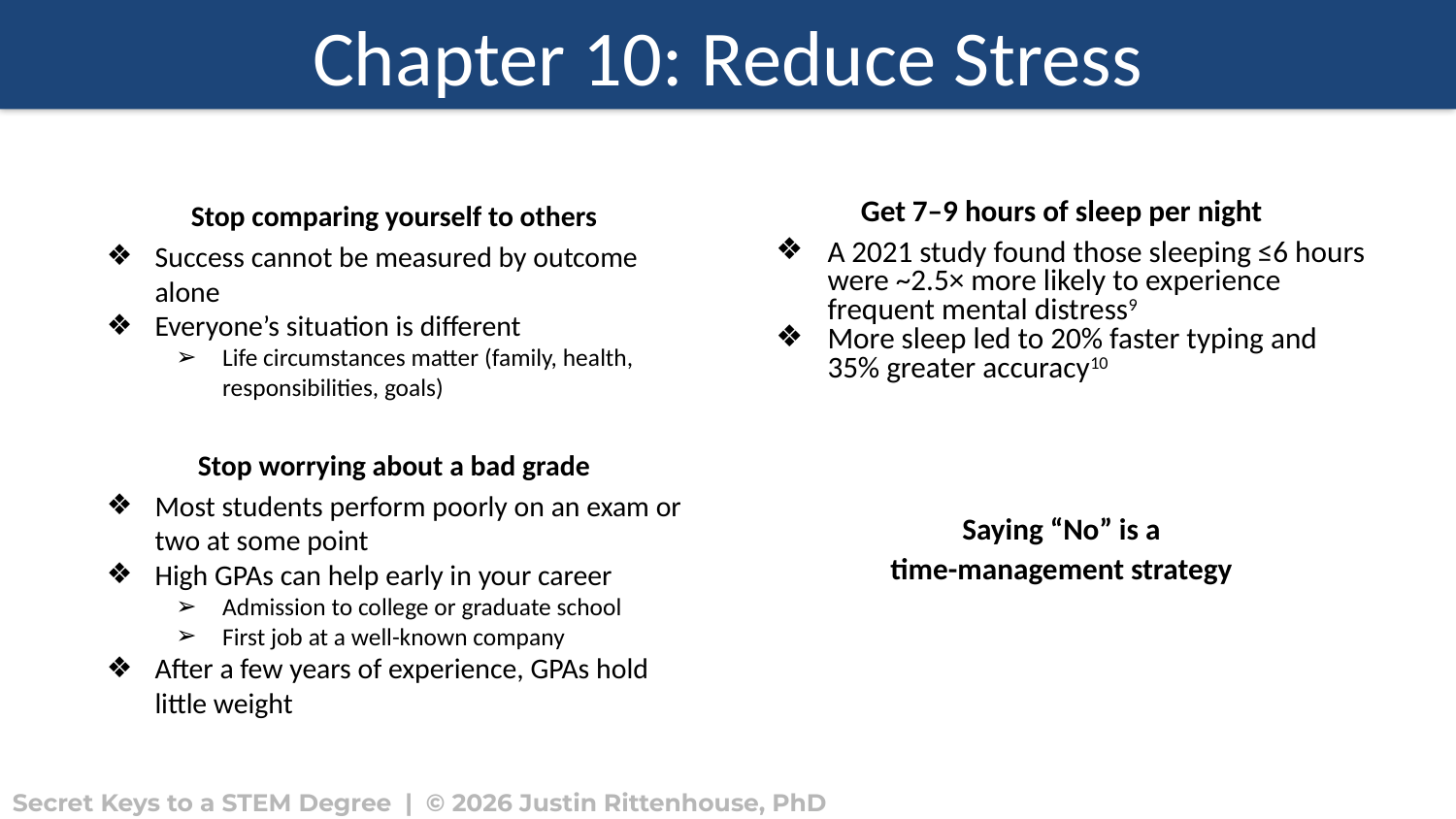

# Chapter 10: Reduce Stress
Stop comparing yourself to others
Success cannot be measured by outcome alone
Everyone’s situation is different
Life circumstances matter (family, health, responsibilities, goals)

Stop worrying about a bad grade
Most students perform poorly on an exam or two at some point
High GPAs can help early in your career
Admission to college or graduate school
First job at a well-known company
After a few years of experience, GPAs hold little weight
Get 7–9 hours of sleep per night
A 2021 study found those sleeping ≤6 hours were ~2.5× more likely to experience frequent mental distress9
More sleep led to 20% faster typing and 35% greater accuracy10

Saying “No” is a
time-management strategy